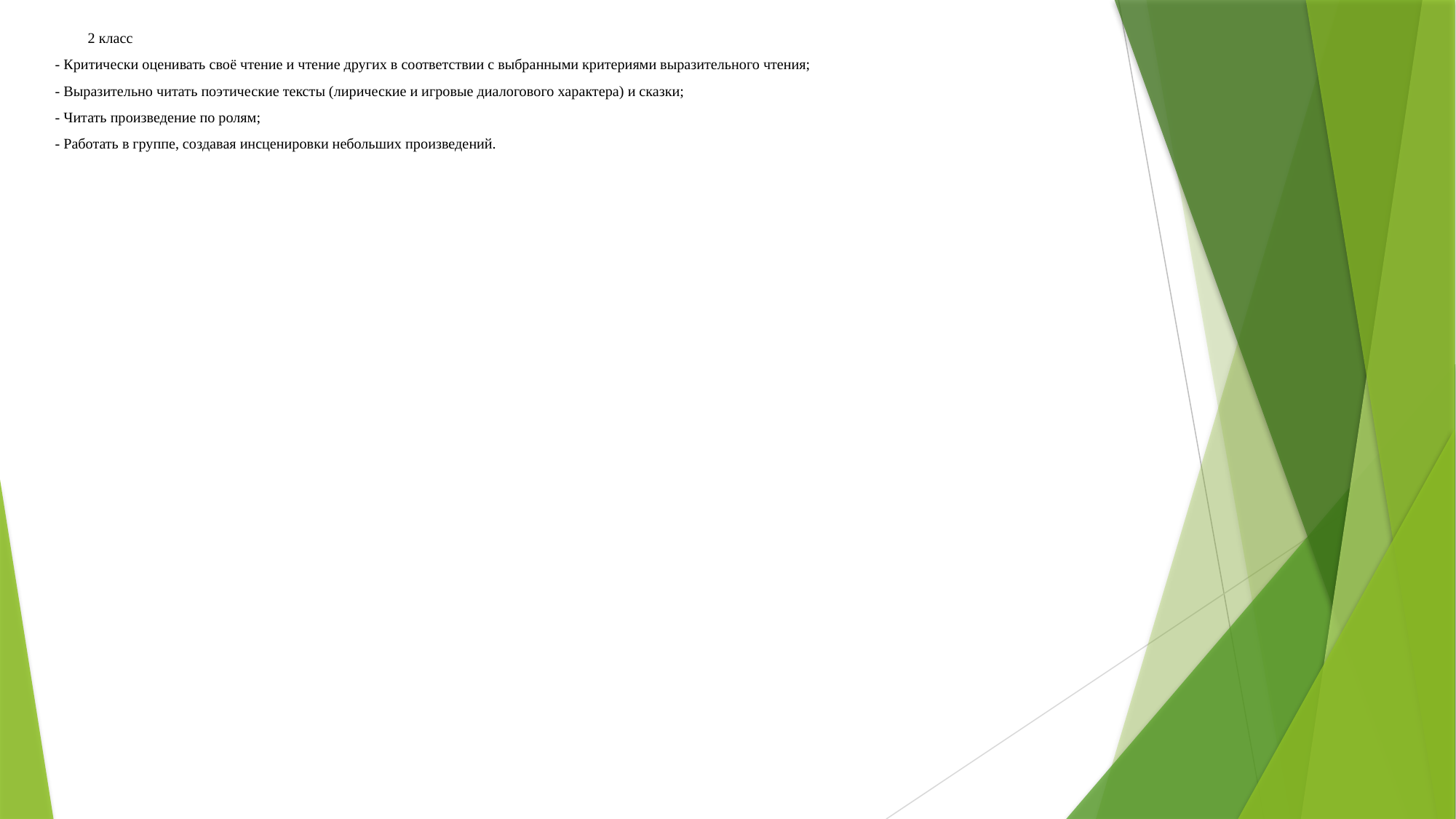

# 2 класс - Критически оценивать своё чтение и чтение других в соответствии с выбранными критериями выразительного чтения; - Выразительно читать поэтические тексты (лирические и игровые диалогового характера) и сказки; - Читать произведение по ролям; - Работать в группе, создавая инсценировки небольших произведений.